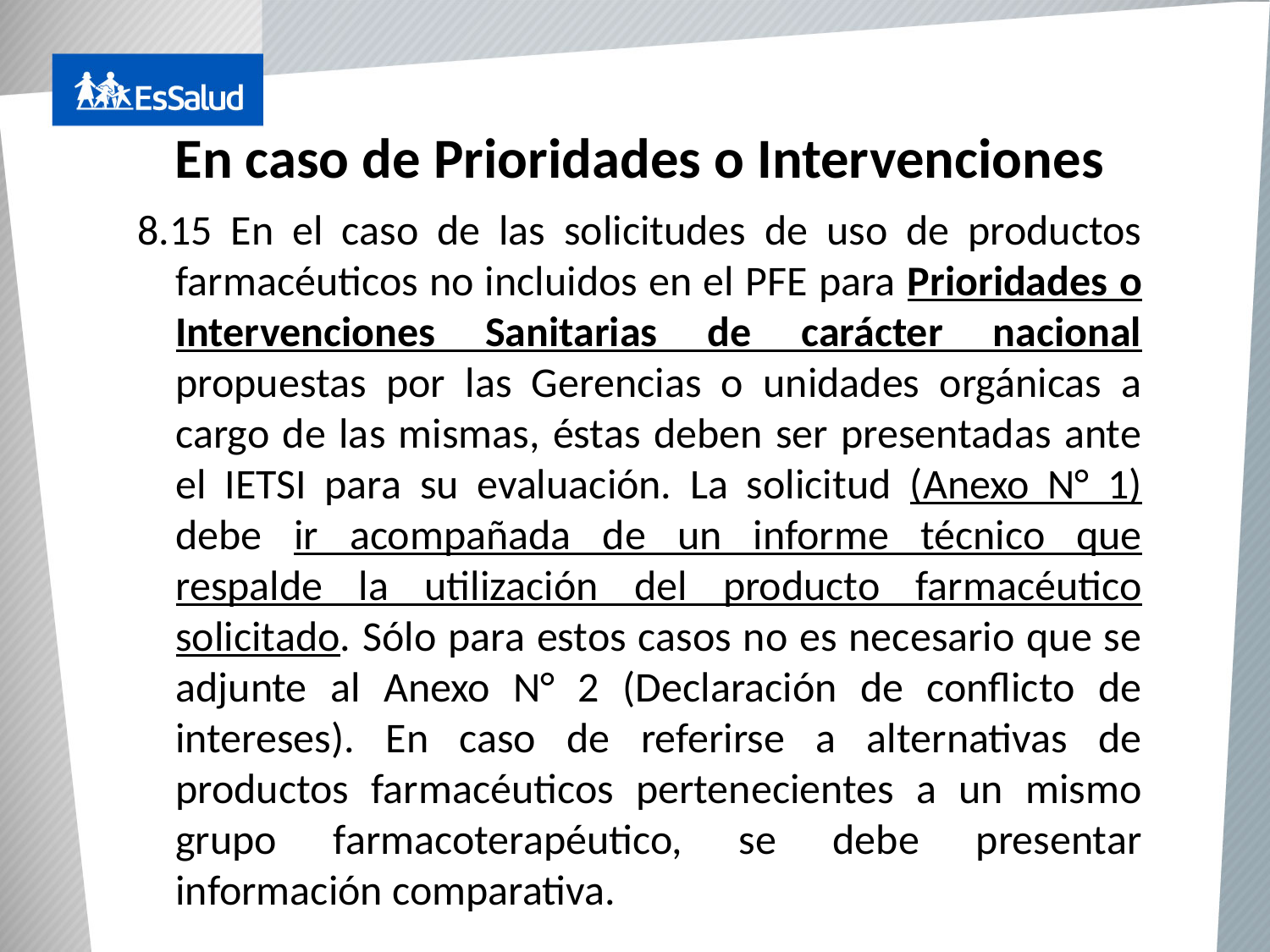

# En caso de Prioridades o Intervenciones
8.15 En el caso de las solicitudes de uso de productos farmacéuticos no incluidos en el PFE para Prioridades o Intervenciones Sanitarias de carácter nacional propuestas por las Gerencias o unidades orgánicas a cargo de las mismas, éstas deben ser presentadas ante el IETSI para su evaluación. La solicitud (Anexo N° 1) debe ir acompañada de un informe técnico que respalde la utilización del producto farmacéutico solicitado. Sólo para estos casos no es necesario que se adjunte al Anexo N° 2 (Declaración de conflicto de intereses). En caso de referirse a alternativas de productos farmacéuticos pertenecientes a un mismo grupo farmacoterapéutico, se debe presentar información comparativa.